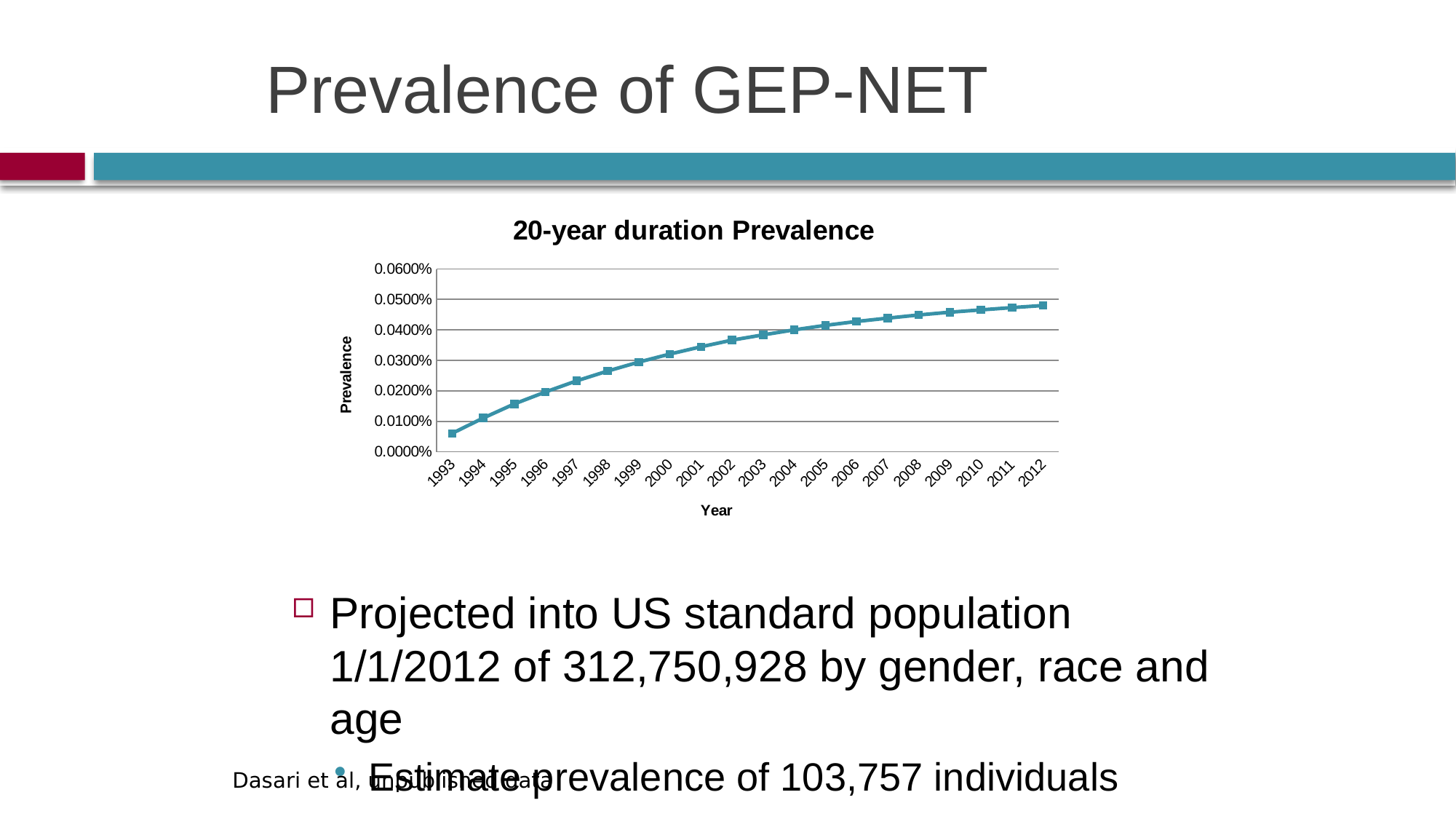

# Prevalence of GEP-NET

### Chart:

| Category | 20-year duration Prevalence |
|---|---|
| 1993 | 6.040248e-05 |
| 1994 | 0.00011080126 |
| 1995 | 0.00015707357 |
| 1996 | 0.00019628295 |
| 1997 | 0.00023268108 |
| 1998 | 0.00026505016 |
| 1999 | 0.00029444829 |
| 2000 | 0.00032083193 |
| 2001 | 0.00034470033 |
| 2002 | 0.0003665422 |
| 2003 | 0.00038382938 |
| 2004 | 0.00040025766 |
| 2005 | 0.00041502502 |
| 2006 | 0.00042760593 |
| 2007 | 0.00043870093 |
| 2008 | 0.00044906145 |
| 2009 | 0.00045814782 |
| 2010 | 0.00046581114 |
| 2011 | 0.000473311 |
| 2012 | 0.00048021863 |
Projected into US standard population 1/1/2012 of 312,750,928 by gender, race and age
Estimate prevalence of 103,757 individuals

Dasari et al, unpublished data